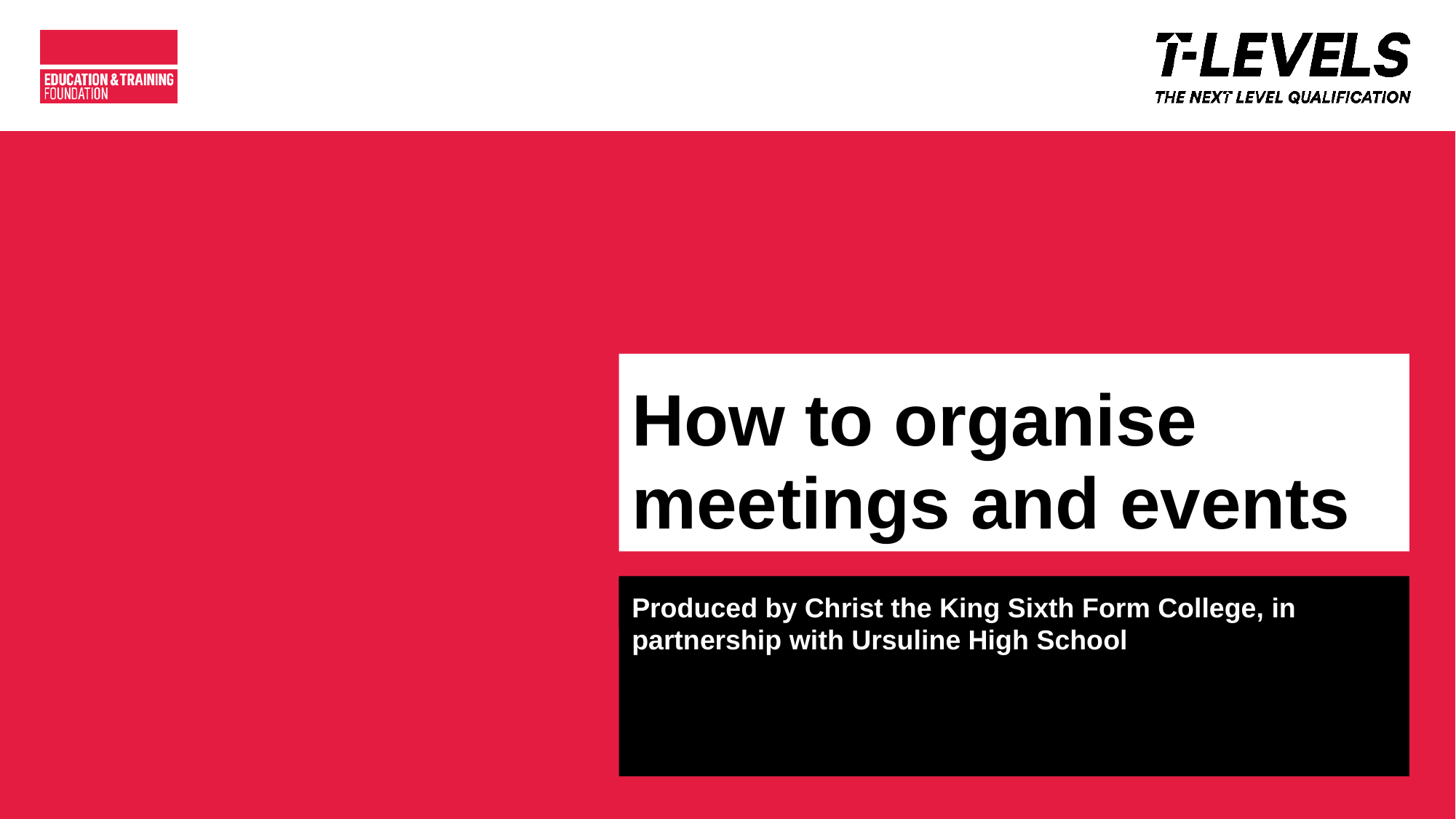

# How to organise meetings and events
Produced by Christ the King Sixth Form College, in partnership with Ursuline High School